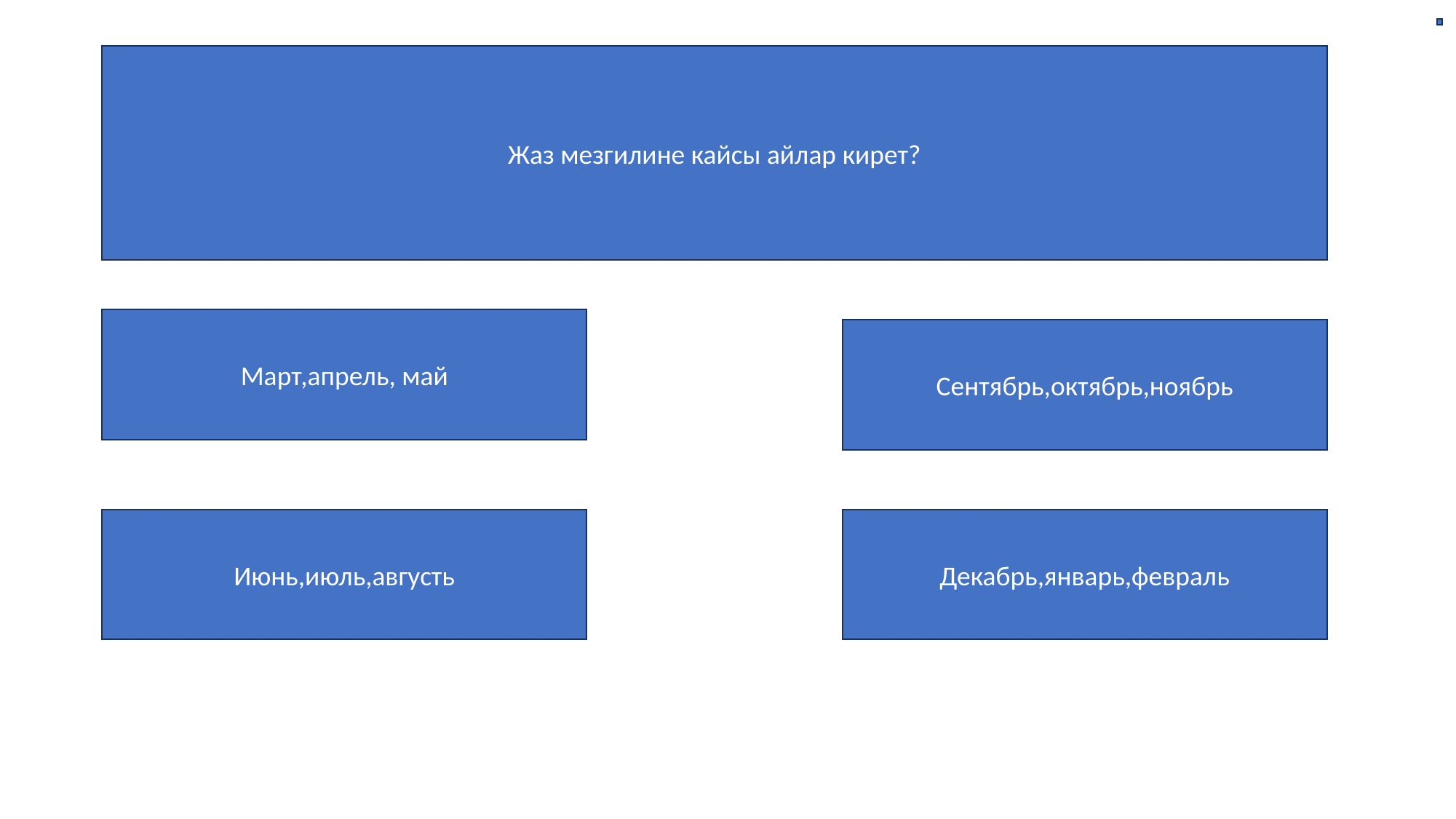

Жаз мезгилине кайсы айлар кирет?
Март,апрель, май
Сентябрь,октябрь,ноябрь
Июнь,июль,августь
Декабрь,январь,февраль